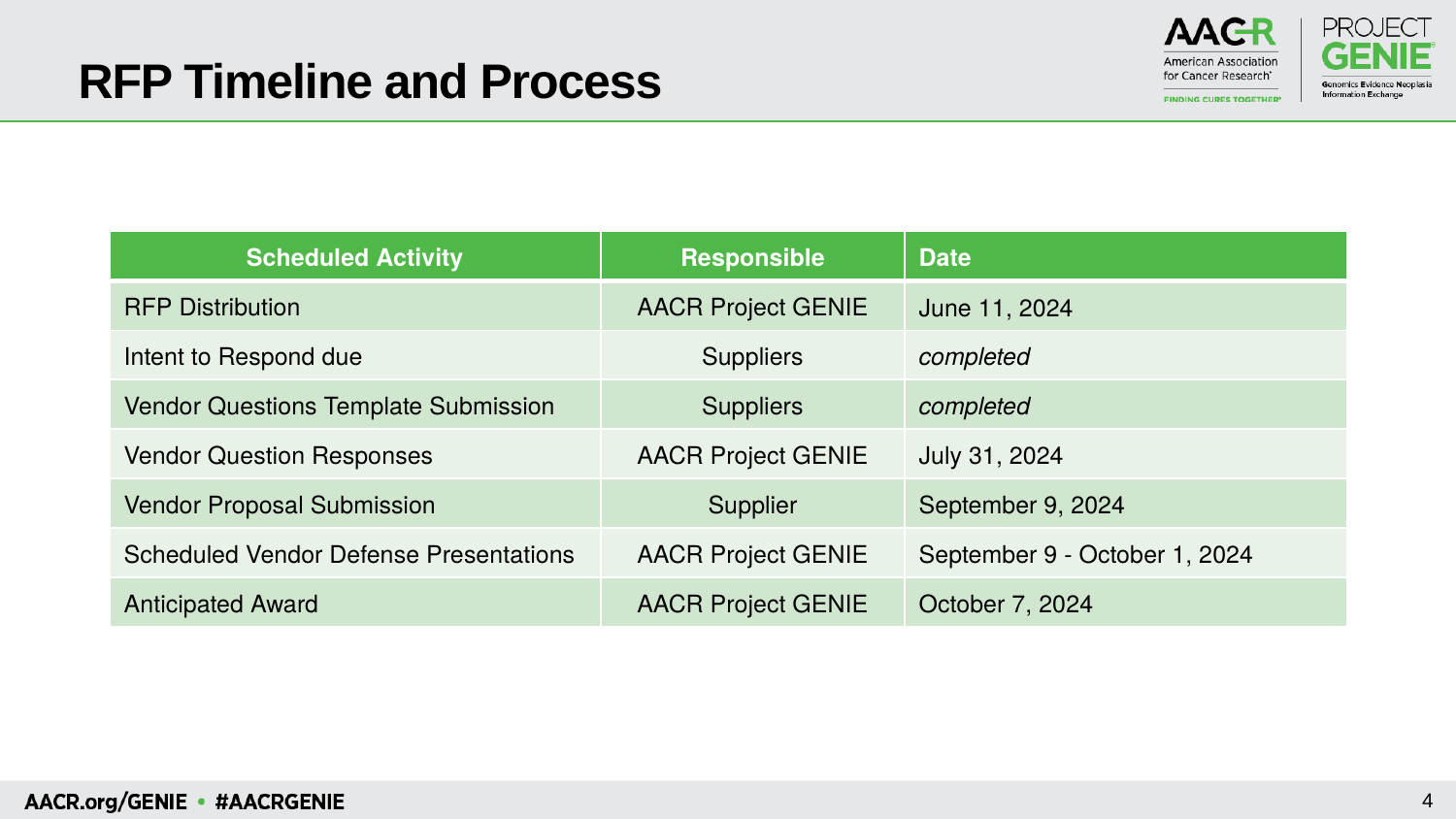

# RFP Timeline and Process
| Scheduled Activity | Responsible | Date |
| --- | --- | --- |
| RFP Distribution | AACR Project GENIE | June 11, 2024 |
| Intent to Respond due | Suppliers | completed |
| Vendor Questions Template Submission | Suppliers | completed |
| Vendor Question Responses | AACR Project GENIE | July 31, 2024 |
| Vendor Proposal Submission | Supplier | September 9, 2024 |
| Scheduled Vendor Defense Presentations | AACR Project GENIE | September 9 - October 1, 2024 |
| Anticipated Award | AACR Project GENIE | October 7, 2024 |